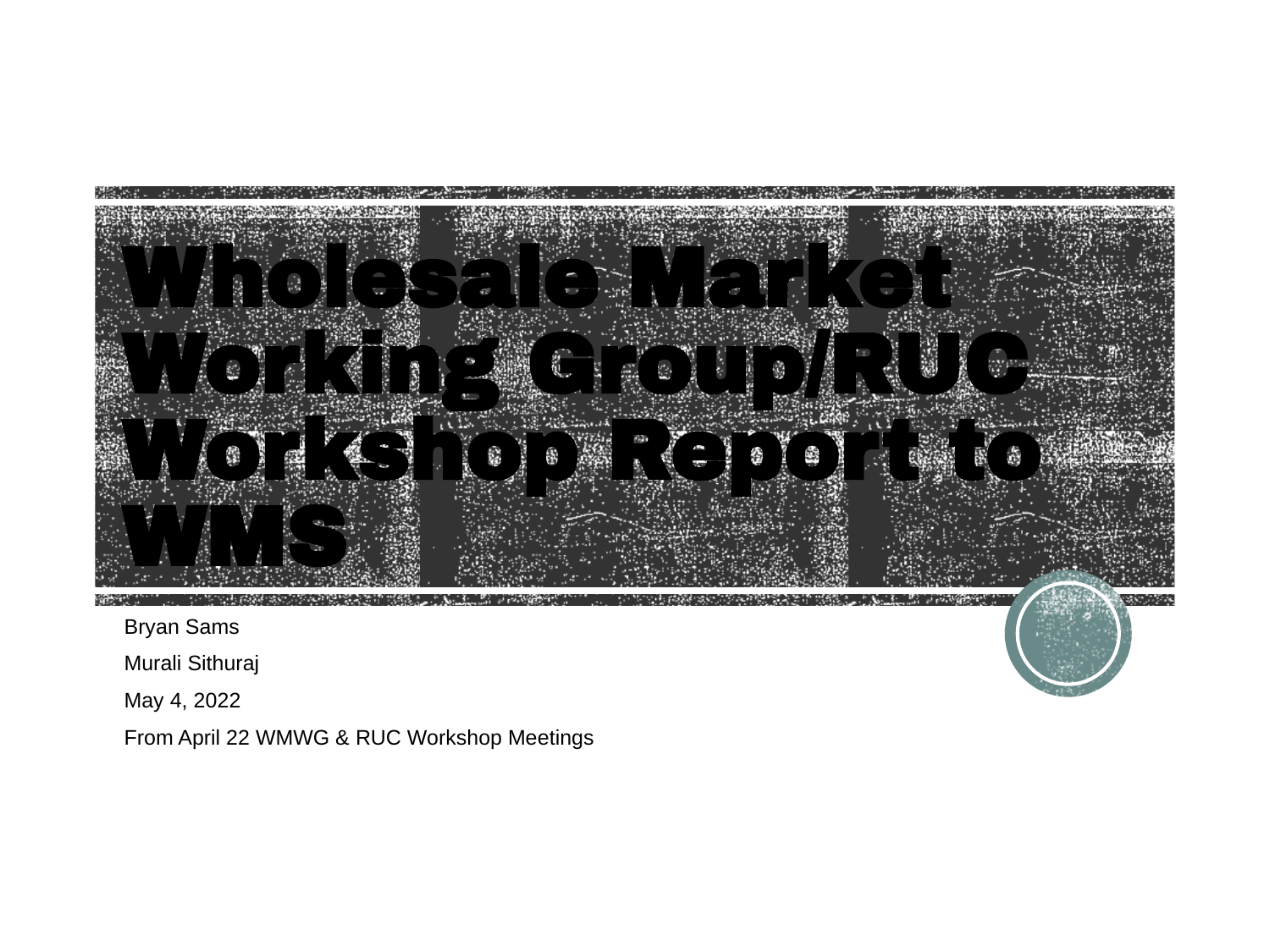

# Wholesale Market Working Group/RUC Workshop Report to WMS
Bryan Sams
Murali Sithuraj
May 4, 2022
From April 22 WMWG & RUC Workshop Meetings